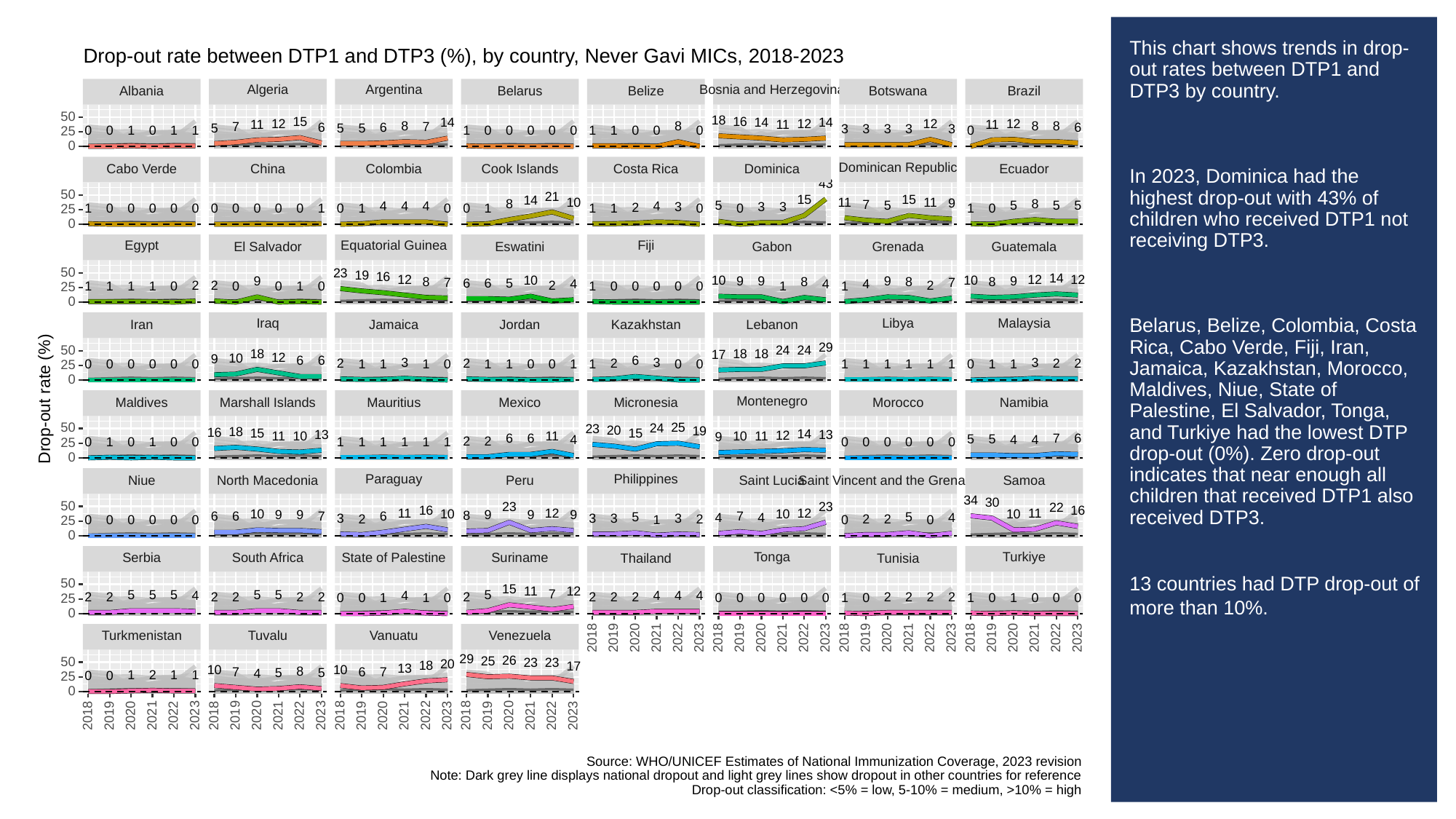

# This chart shows trends in drop-out rates between DTP1 and DTP3 by country.

In 2023, Dominica had the highest drop-out with 43% of children who received DTP1 not receiving DTP3.

Belarus, Belize, Colombia, Costa Rica, Cabo Verde, Fiji, Iran, Jamaica, Kazakhstan, Morocco, Maldives, Niue, State of Palestine, El Salvador, Tonga, and Turkiye had the lowest DTP drop-out (0%). Zero drop-out indicates that near enough all children that received DTP1 also received DTP3.

13 countries had DTP drop-out of more than 10%.

Drop-out rate between DTP1 and DTP3 (%), by country, Never Gavi MICs, 2018-2023

Algeria
Argentina
Bosnia and Herzegovina
Albania
Belarus
Belize
Botswana
Brazil

50
18

16
15
14
14
14
12
12
12
12
11
11
11

8
8
8
8
7
7
6
6
6
5
5
5

3
3
3
3
3
1
1
1
1
1
1

0
0
0
0
0
0
0
0
0
0
0
0
25

0

Dominican Republic
Cabo Verde
China
Colombia
Cook Islands
Costa Rica
Dominica
Ecuador
43

50
21

15
15
14
11
11
10

9
8
8
7
5
5
5
5
5

4
4
4
4
3
3
3
2
1
1
1
1
1
1
1

0
0
0
0
0
0
0
0
0
0
0
0
0
0
0
0
25

0

Equatorial Guinea
Egypt
Fiji
El Salvador
Gabon
Grenada
Guatemala
Eswatini

50
23
19

16
14
12
12
12
10
10
10

9
9
9
9
9
8
8
8
8
7
7
6
6
5

4
4
4
2
2
2
2
1
1
1
1
1
1
1
1

0
0
0
0
0
0
0
0
0
25

0

Libya
Malaysia
Iraq
Jamaica
Jordan
Iran
Kazakhstan
Lebanon

29
50
24
24
18
18
18
17

12
10

9
6
6
6

3
3
3
2
2
2
2
2
1
1
1
1
1
1
1
1
1
1
1
1
1
1
1

0
0
0
0
0
0
0
0
0
0
0
0
25

0

Drop-out rate (%)
Montenegro
Maldives
Marshall Islands
Mauritius
Mexico
Micronesia
Morocco
Namibia

25
50
24
23
20
19
18

16
15
15
14
13
13
12
11
11
11
10
10

9
7
6
6
6
5
5

4
4
4
2
2
1
1
1
1
1
1
1
1

0
0
0
0
0
0
0
0
0
0
25

0

Paraguay
Philippines
Saint Lucia
Saint Vincent and the Grenadines
Samoa
Niue
North Macedonia
Peru

34
30

50
23
23
22

16
16
12
12
11
11
10
10
10
10

9
9
9
9
9
8
7
7
6
6
6
5
5

4
4
4
3
3
3
3
2
2
2
2
1

0
0
0
0
0
0
0
0
25

0

Tonga
Turkiye
Serbia
South Africa
State of Palestine
Suriname
Thailand
Tunisia

50

15
12
11

7
5
5
5
5
5
5

4
4
4
4
4
2
2
2
2
2
2
2
2
2
2
2
2
2
2
1
1
1
1
1

0
0
0
0
0
0
0
0
0
0
0
0
0
0
25

0

Turkmenistan
Tuvalu
Vanuatu
Venezuela
2023
2023
2023
2023
2018
2019
2020
2021
2022
2018
2019
2020
2021
2022
2018
2019
2020
2021
2022
2018
2019
2020
2021
2022

29
26
25
50
23
23
20
18
17

13
10
10

8
7
7
6
5
5

4
2
1
1
1

0
0
25

0

2023
2023
2023
2023
2018
2019
2020
2021
2022
2018
2019
2020
2021
2022
2018
2019
2020
2021
2022
2018
2019
2020
2021
2022
Source: WHO/UNICEF Estimates of National Immunization Coverage, 2023 revision
Note: Dark grey line displays national dropout and light grey lines show dropout in other countries for reference
Drop-out classification: <5% = low, 5-10% = medium, >10% = high